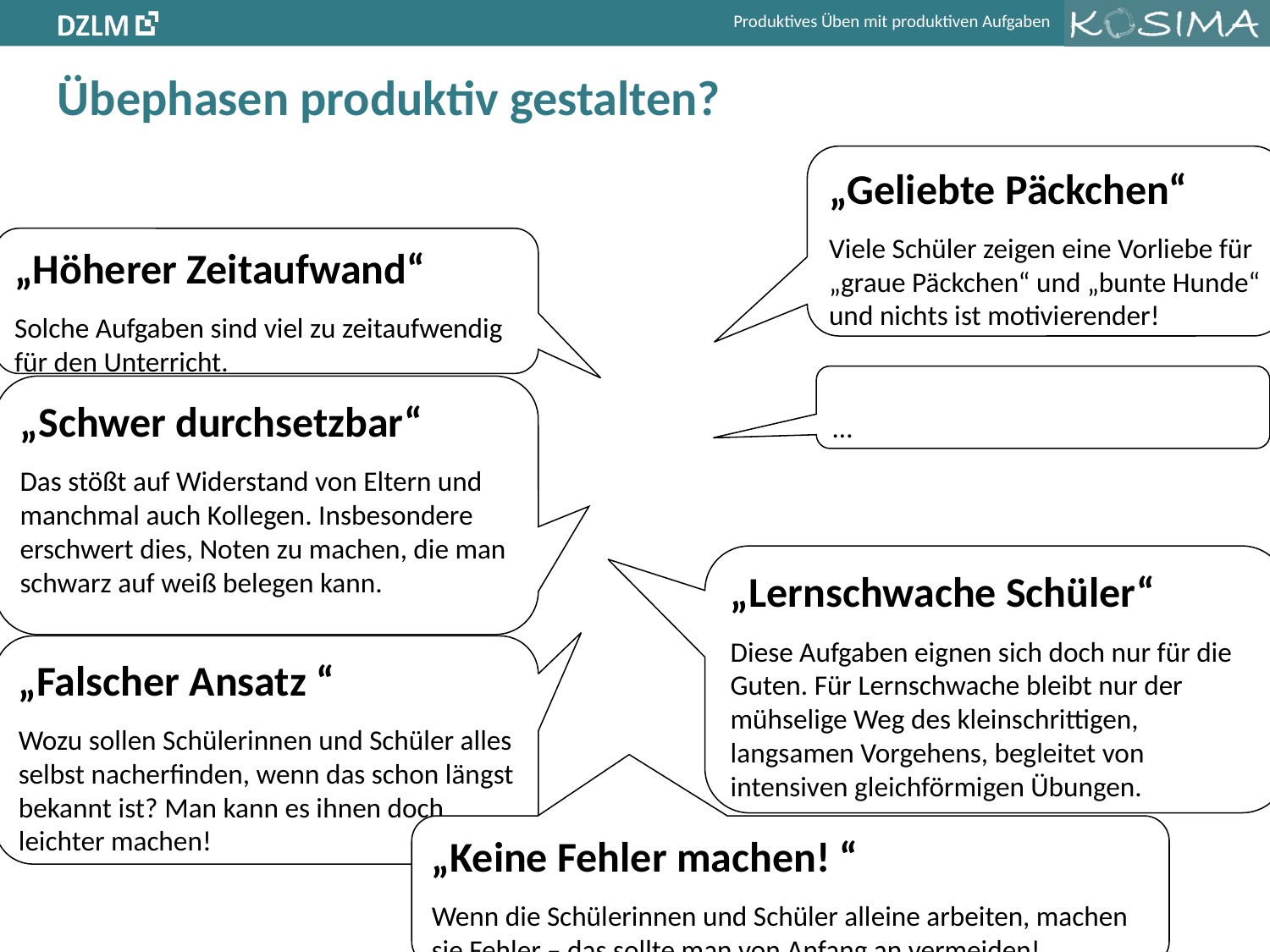

Übephasen produktiv gestalten?
„Geliebte Päckchen“
Viele Schüler zeigen eine Vorliebe für „graue Päckchen“ und „bunte Hunde“ und nichts ist motivierender!
„Höherer Zeitaufwand“
Solche Aufgaben sind viel zu zeitaufwendig für den Unterricht.
…
„Schwer durchsetzbar“
Das stößt auf Widerstand von Eltern und manchmal auch Kollegen. Insbesondere erschwert dies, Noten zu machen, die man schwarz auf weiß belegen kann.
„Lernschwache Schüler“
Diese Aufgaben eignen sich doch nur für die Guten. Für Lernschwache bleibt nur der mühselige Weg des kleinschrittigen, langsamen Vorgehens, begleitet von intensiven gleichförmigen Übungen.
„Falscher Ansatz “
Wozu sollen Schülerinnen und Schüler alles selbst nacherfinden, wenn das schon längst bekannt ist? Man kann es ihnen doch leichter machen!
„Keine Fehler machen! “
Wenn die Schülerinnen und Schüler alleine arbeiten, machen sie Fehler – das sollte man von Anfang an vermeiden!